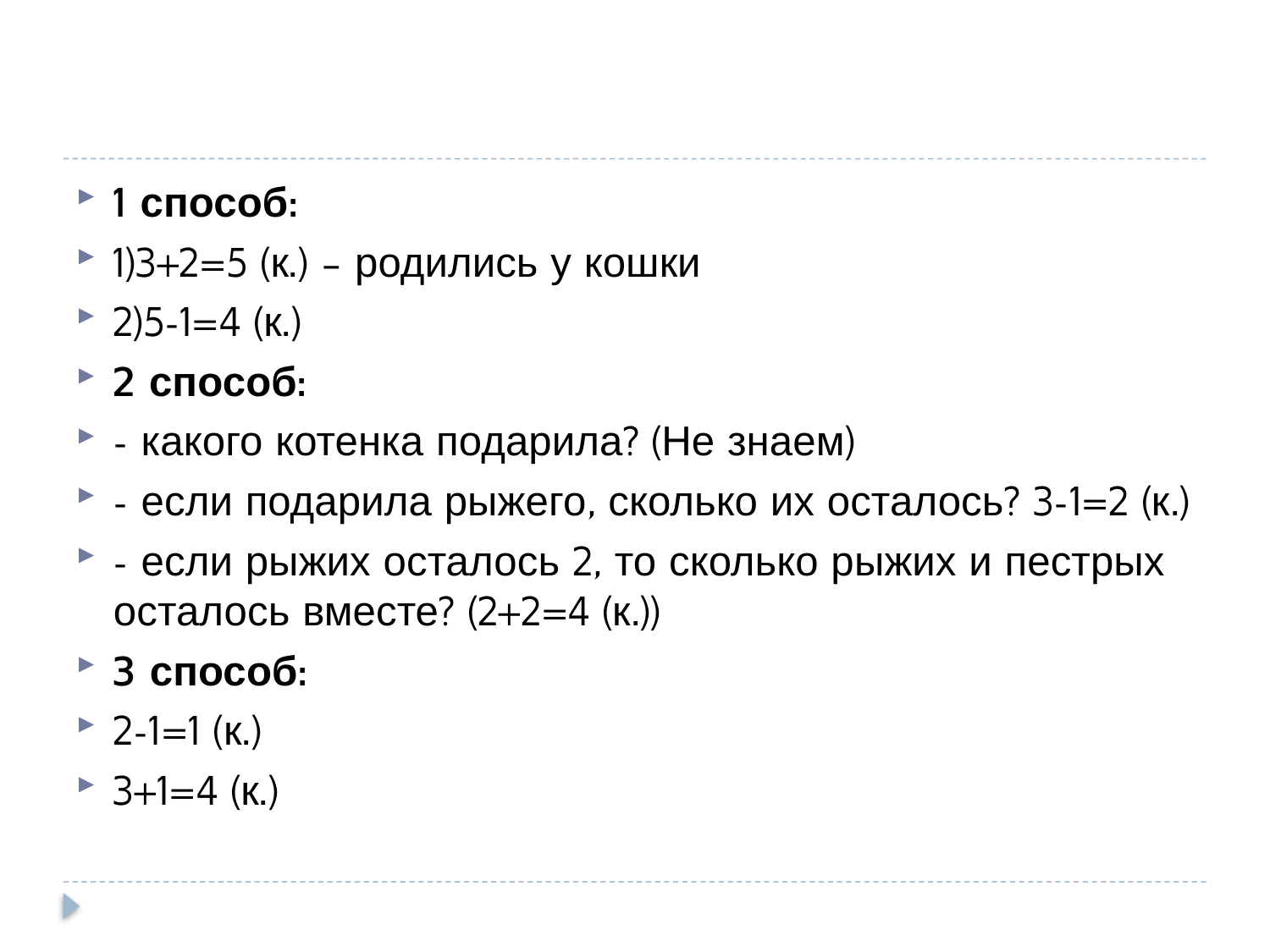

#
1 способ:
1)3+2=5 (к.) – родились у кошки
2)5-1=4 (к.)
2 способ:
- какого котенка подарила? (Не знаем)
- если подарила рыжего, сколько их осталось? 3-1=2 (к.)
- если рыжих осталось 2, то сколько рыжих и пестрых осталось вместе? (2+2=4 (к.))
3 способ:
2-1=1 (к.)
3+1=4 (к.)